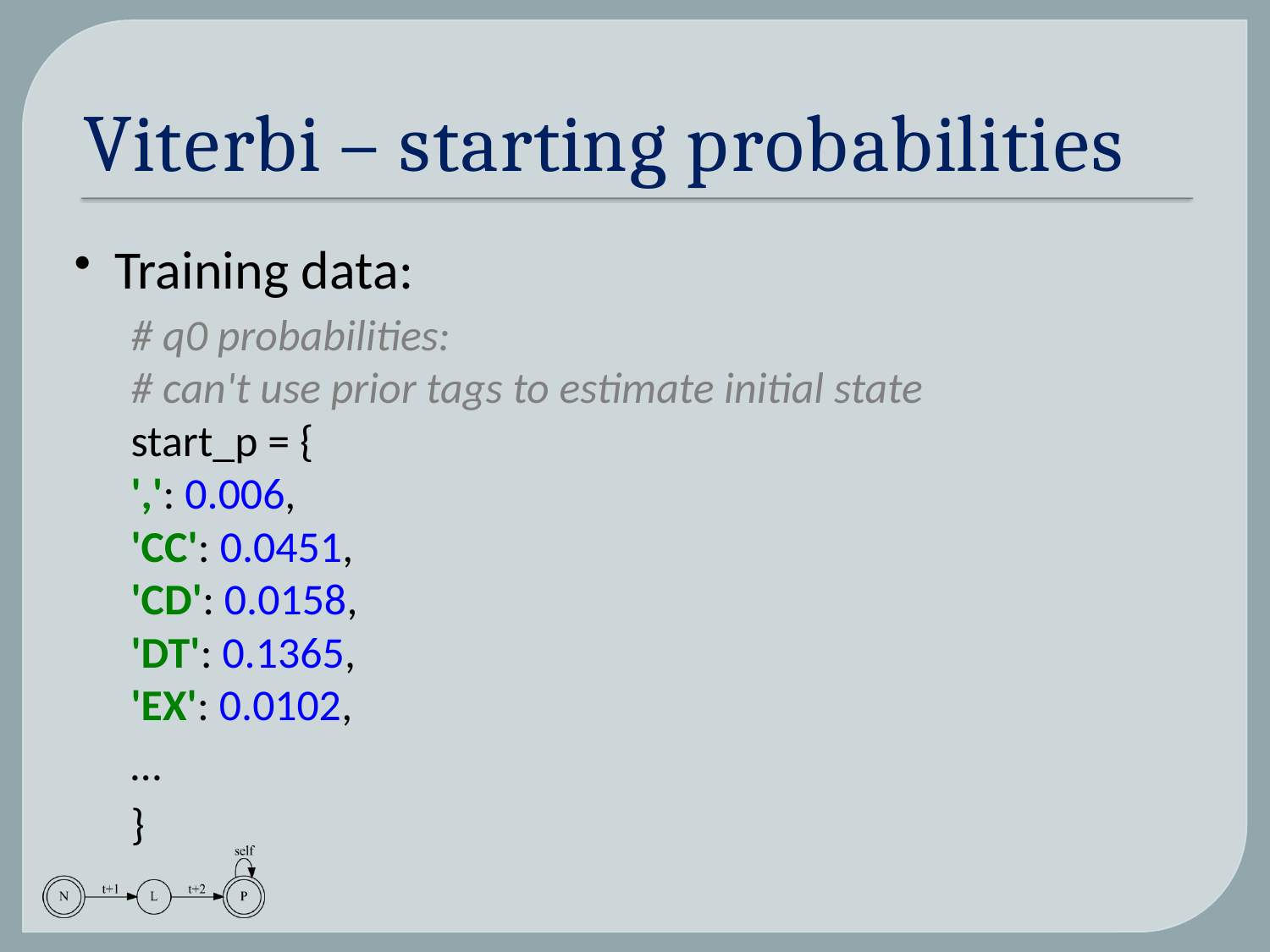

# Viterbi – starting probabilities
Training data:
# q0 probabilities: # can't use prior tags to estimate initial state start_p = { ',': 0.006, 'CC': 0.0451, 'CD': 0.0158, 'DT': 0.1365, 'EX': 0.0102,
	…
}